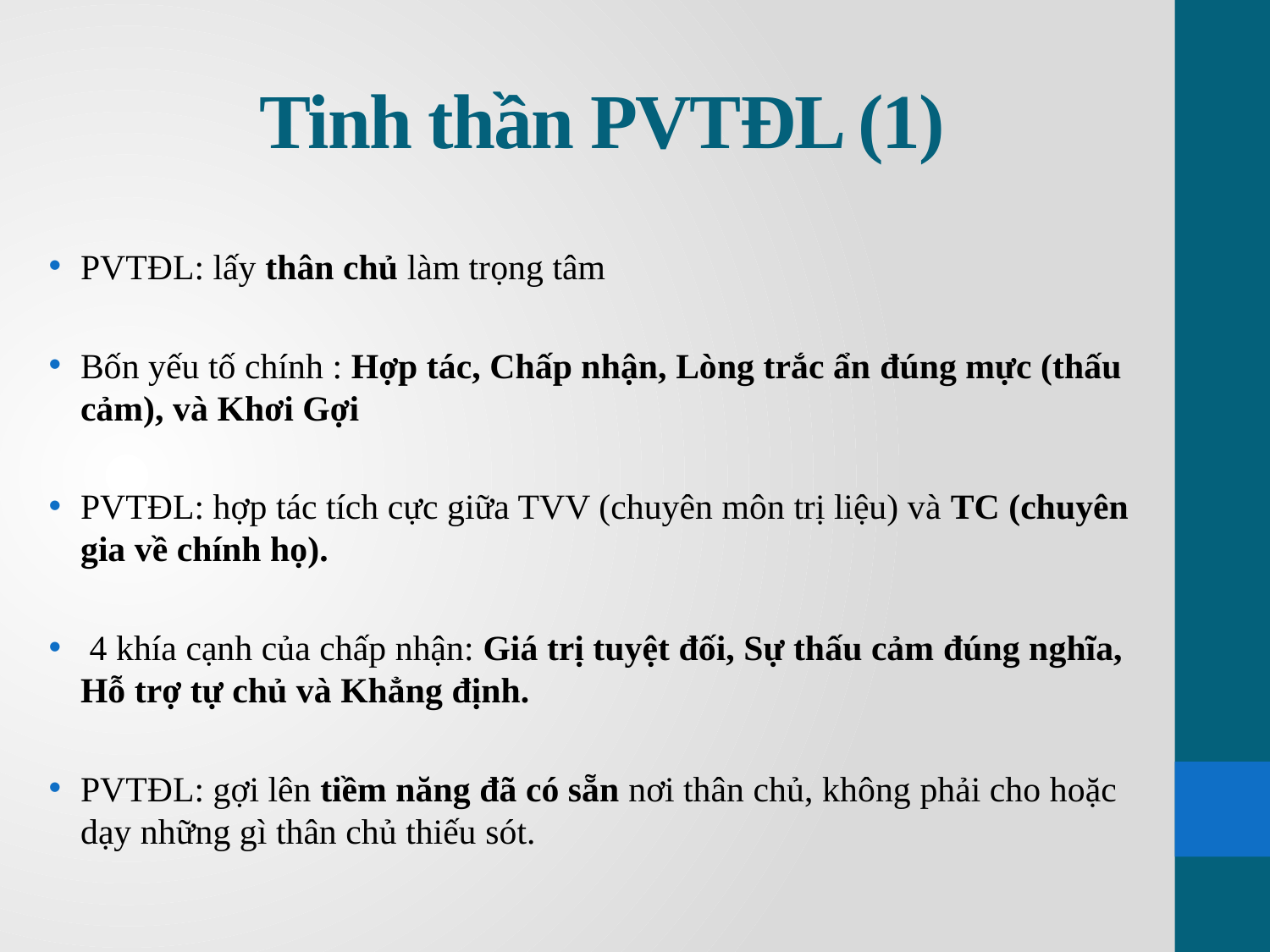

# Tinh thần PVTĐL (1)
PVTĐL: lấy thân chủ làm trọng tâm

Bốn yếu tố chính : Hợp tác, Chấp nhận, Lòng trắc ẩn đúng mực (thấu cảm), và Khơi Gợi

PVTĐL: hợp tác tích cực giữa TVV (chuyên môn trị liệu) và TC (chuyên gia về chính họ).

 4 khía cạnh của chấp nhận: Giá trị tuyệt đối, Sự thấu cảm đúng nghĩa, Hỗ trợ tự chủ và Khẳng định.

PVTĐL: gợi lên tiềm năng đã có sẵn nơi thân chủ, không phải cho hoặc dạy những gì thân chủ thiếu sót.